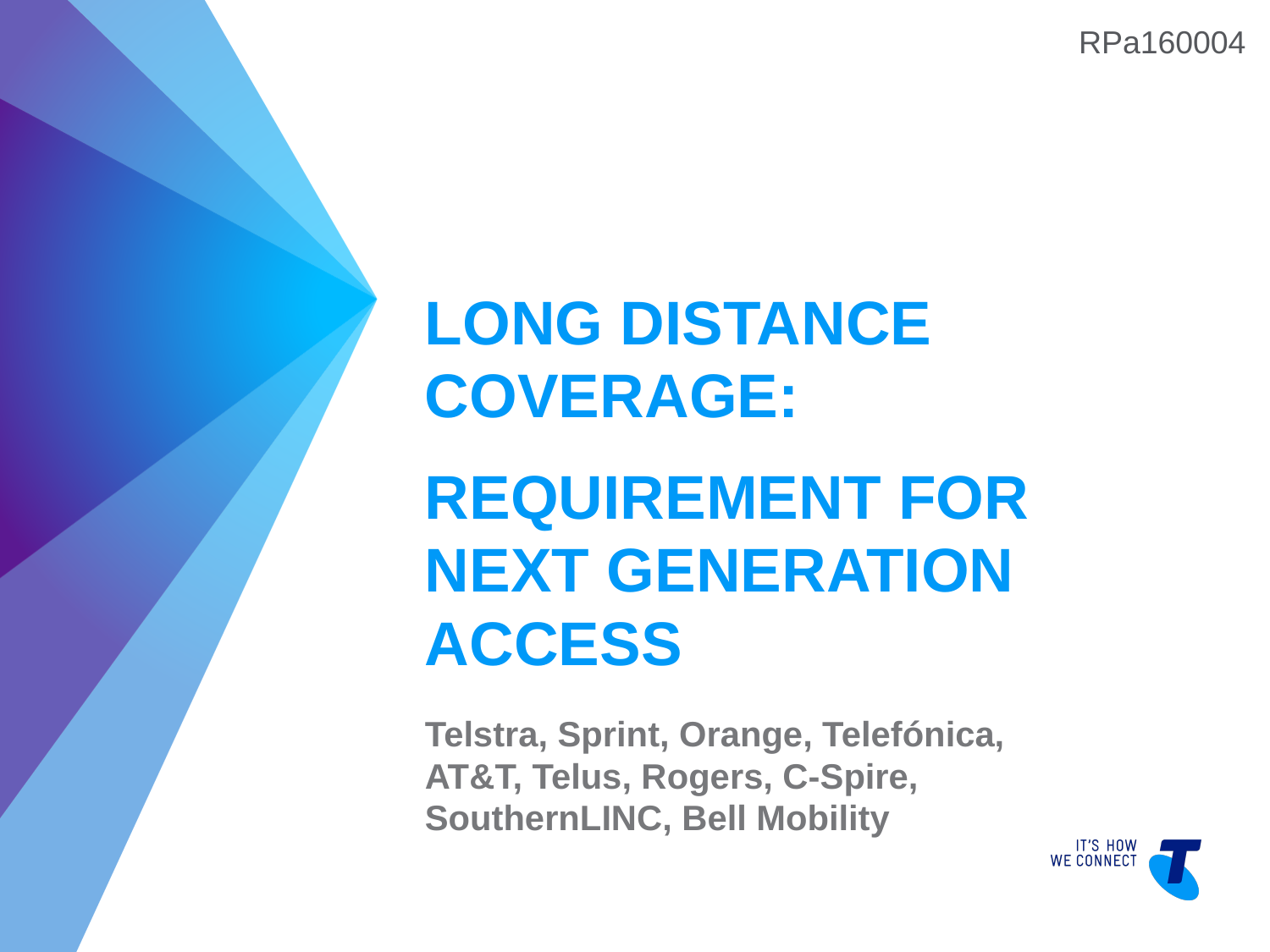

RPa160004
Long Distance Coverage:
Requirement for next generation access

Telstra, Sprint, Orange, Telefónica, AT&T, Telus, Rogers, C-Spire, SouthernLINC, Bell Mobility